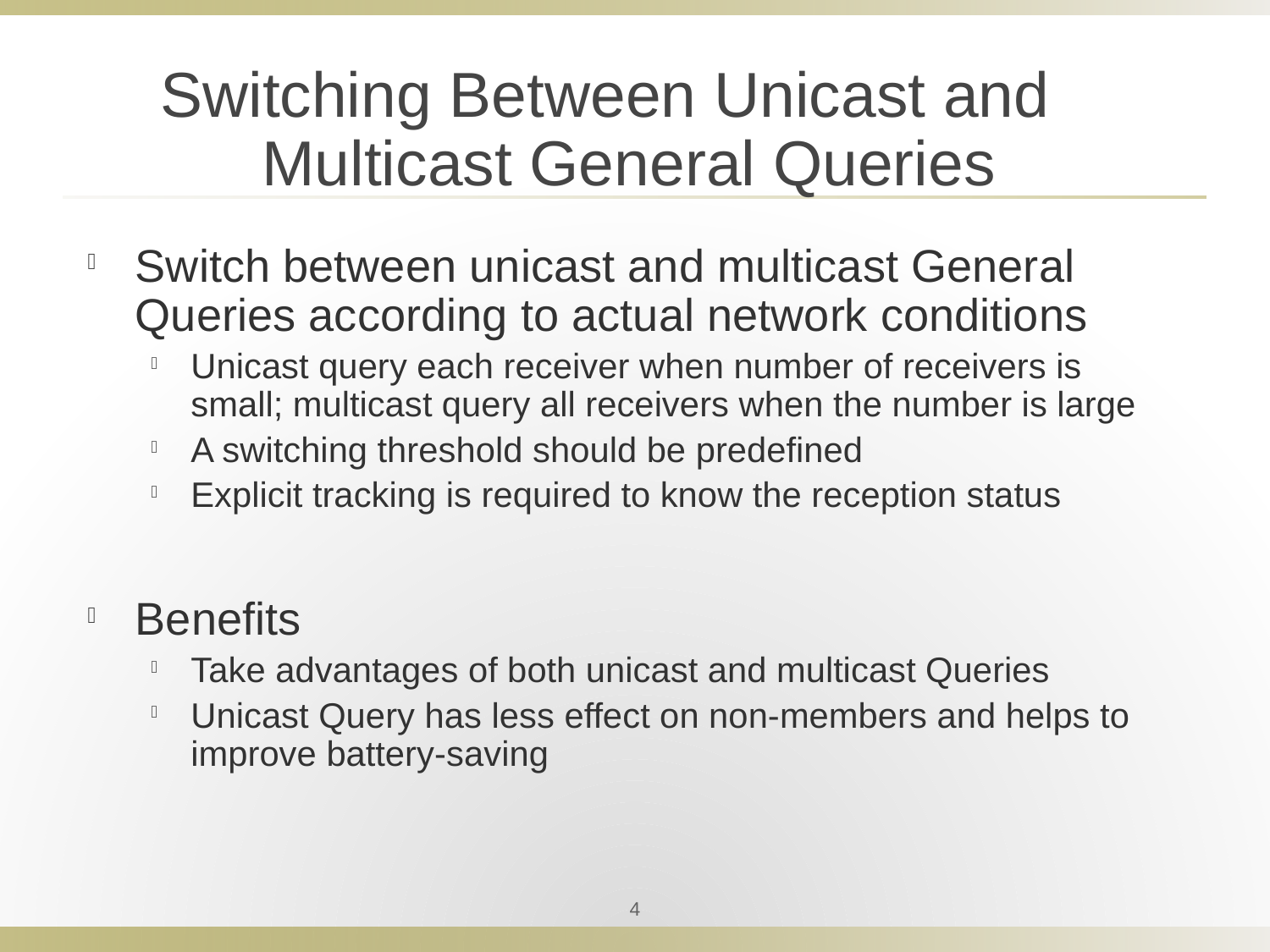

# Switching Between Unicast and Multicast General Queries
Switch between unicast and multicast General Queries according to actual network conditions
Unicast query each receiver when number of receivers is small; multicast query all receivers when the number is large
A switching threshold should be predefined
Explicit tracking is required to know the reception status

Benefits
Take advantages of both unicast and multicast Queries
Unicast Query has less effect on non-members and helps to improve battery-saving
4